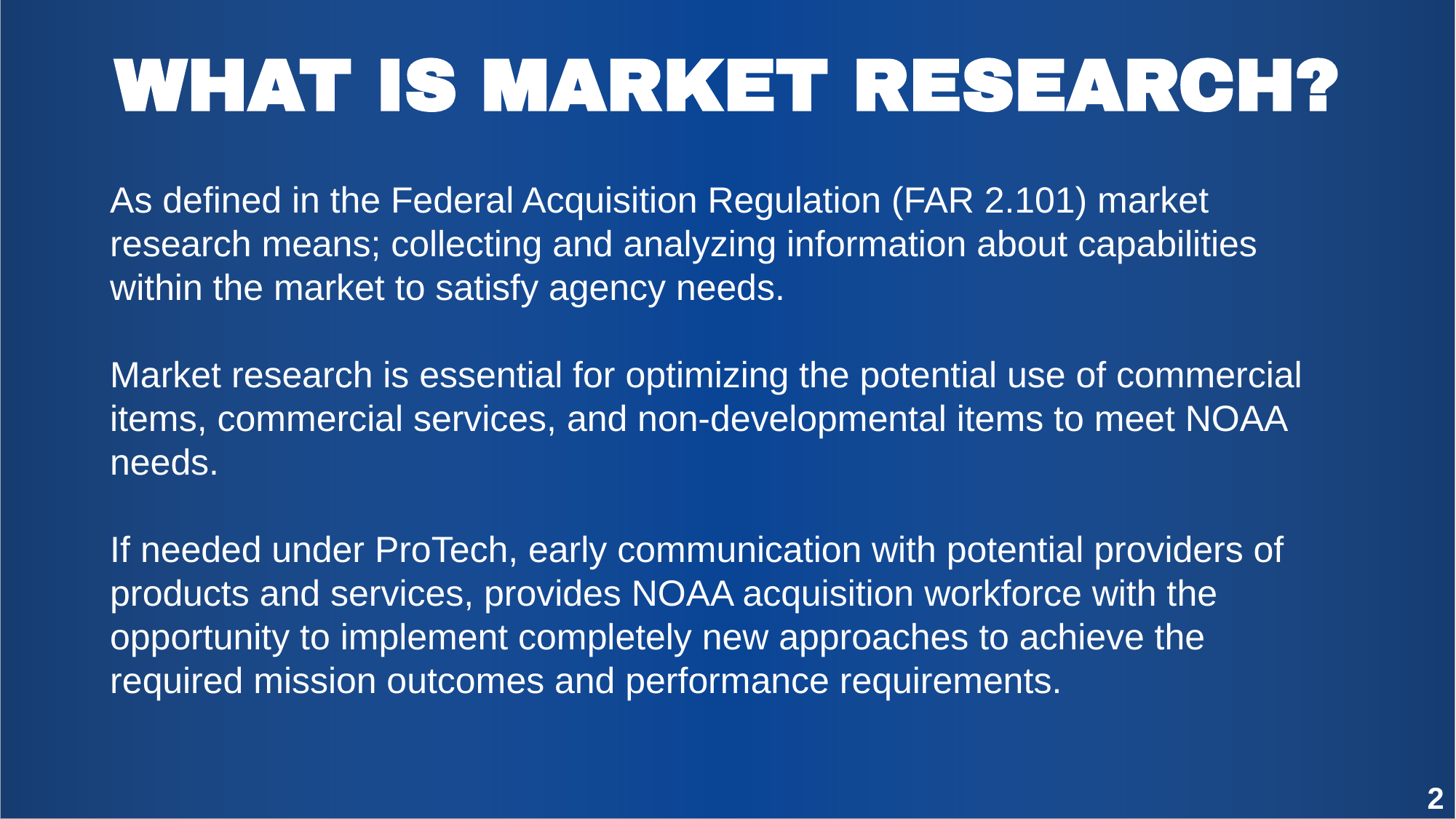

WHAT IS MARKET RESEARCH?
As defined in the Federal Acquisition Regulation (FAR 2.101) market research means; collecting and analyzing information about capabilities within the market to satisfy agency needs.

Market research is essential for optimizing the potential use of commercial items, commercial services, and non-developmental items to meet NOAA needs.

If needed under ProTech, early communication with potential providers of products and services, provides NOAA acquisition workforce with the opportunity to implement completely new approaches to achieve the required mission outcomes and performance requirements.
2